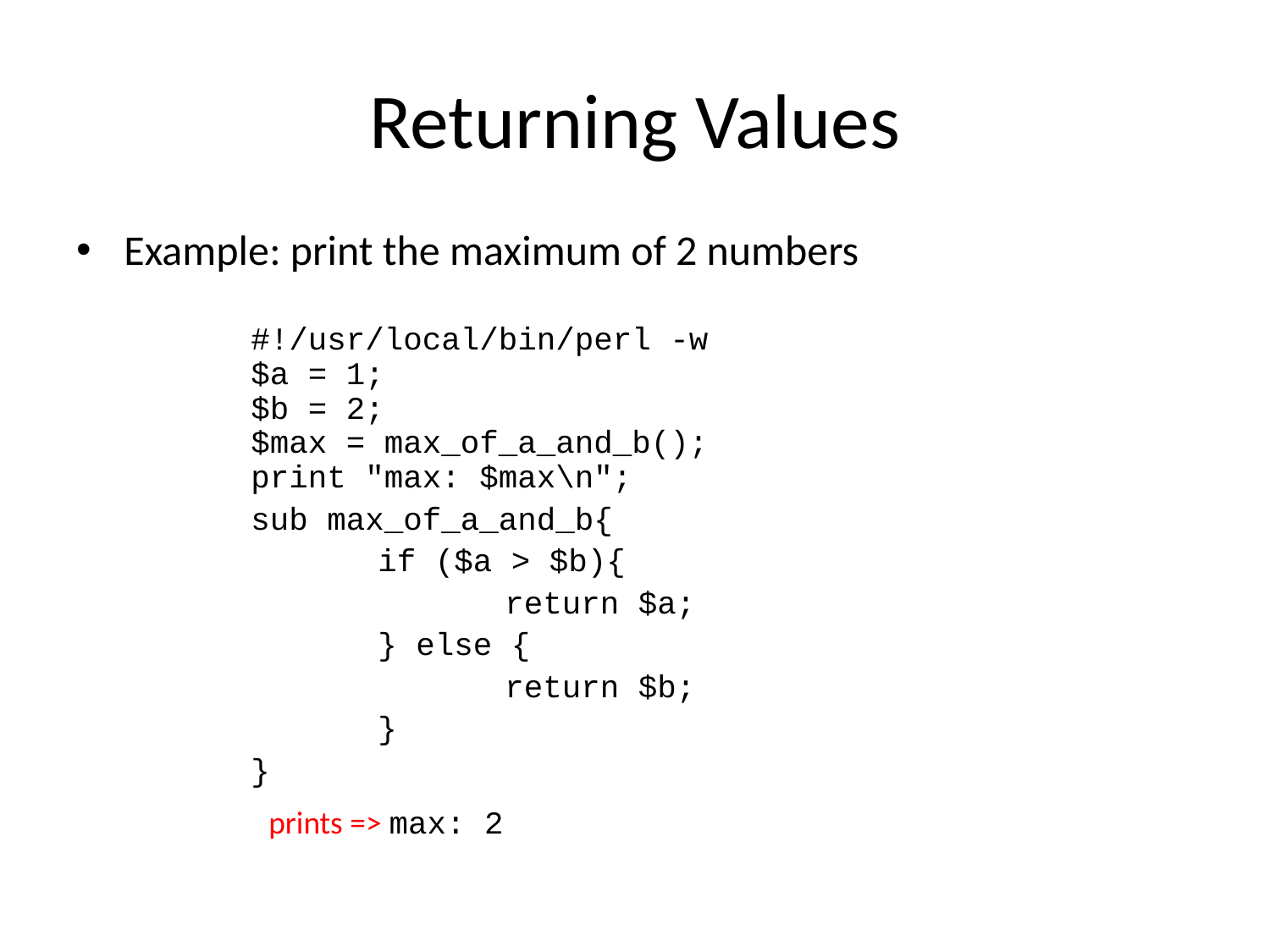

# Returning Values
Example: print the maximum of 2 numbers

		#!/usr/local/bin/perl -w
		$a = 1;
		$b = 2;
		$max = max_of_a_and_b();
		print "max: $max\n";
		sub max_of_a_and_b{
			if ($a > $b){
				return $a;
			} else {
				return $b;
			}
		}
		prints => max: 2